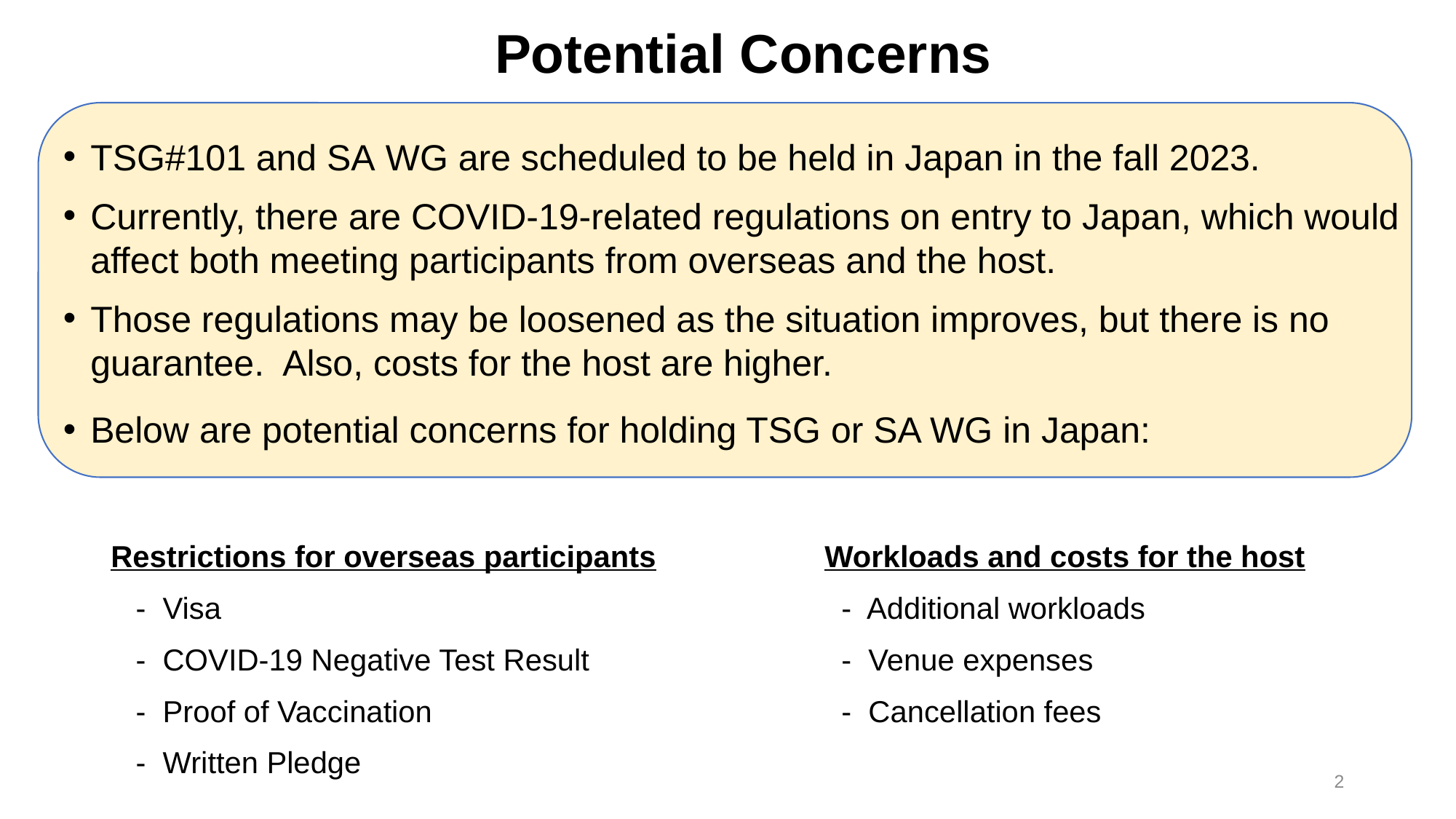

# Potential Concerns

TSG#101 and SA WG are scheduled to be held in Japan in the fall 2023.
Currently, there are COVID-19-related regulations on entry to Japan, which would affect both meeting participants from overseas and the host.
Those regulations may be loosened as the situation improves, but there is no guarantee.  Also, costs for the host are higher.
Below are potential concerns for holding TSG or SA WG in Japan:
Restrictions for overseas participants
   -  Visa
   -  COVID-19 Negative Test Result
   -  Proof of Vaccination
   -  Written Pledge

      Workloads and costs for the host
        -  Additional workloads
        -  Venue expenses
        -  Cancellation fees
2